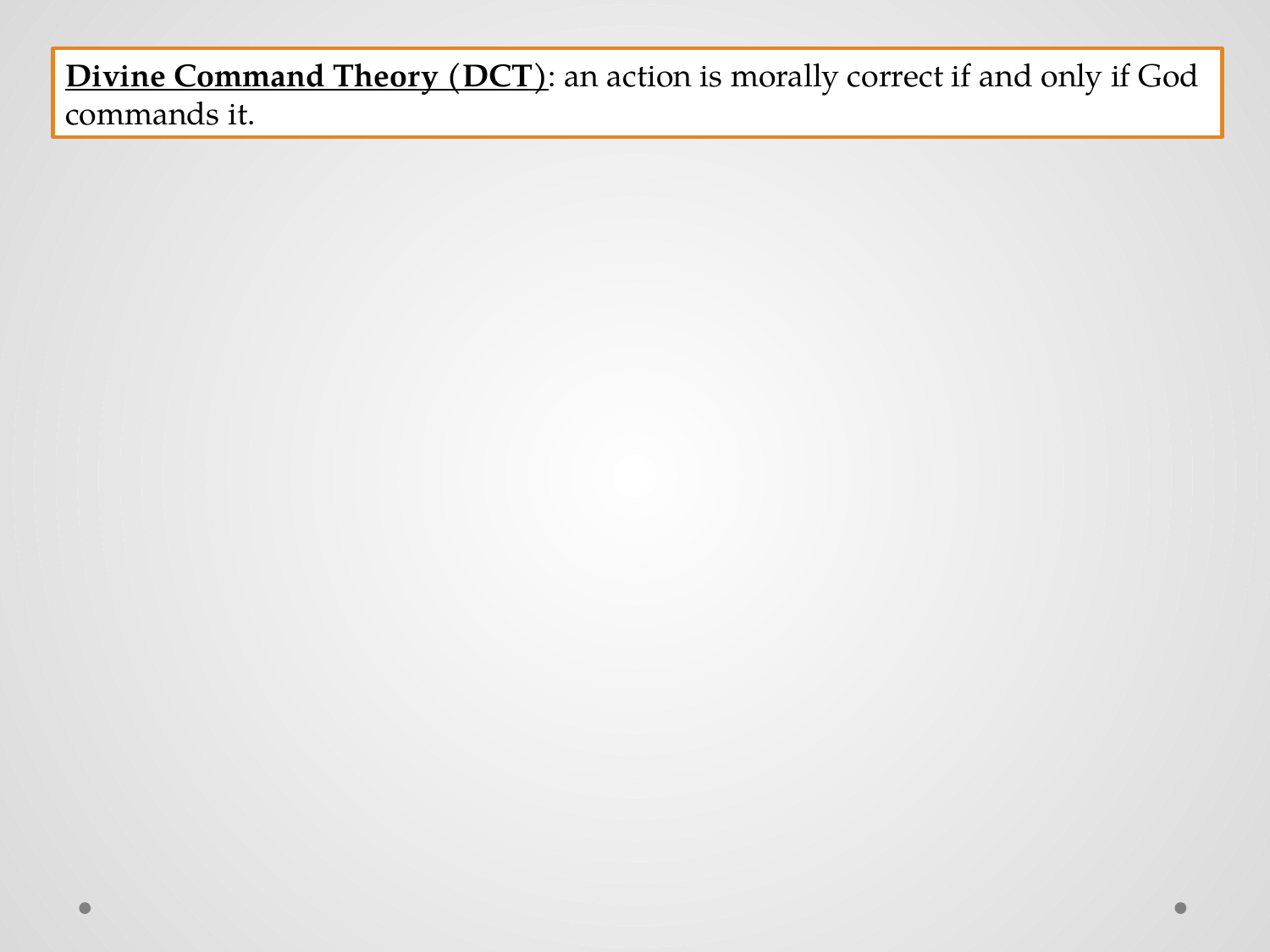

Divine Command Theory (DCT): an action is morally correct if and only if God commands it.